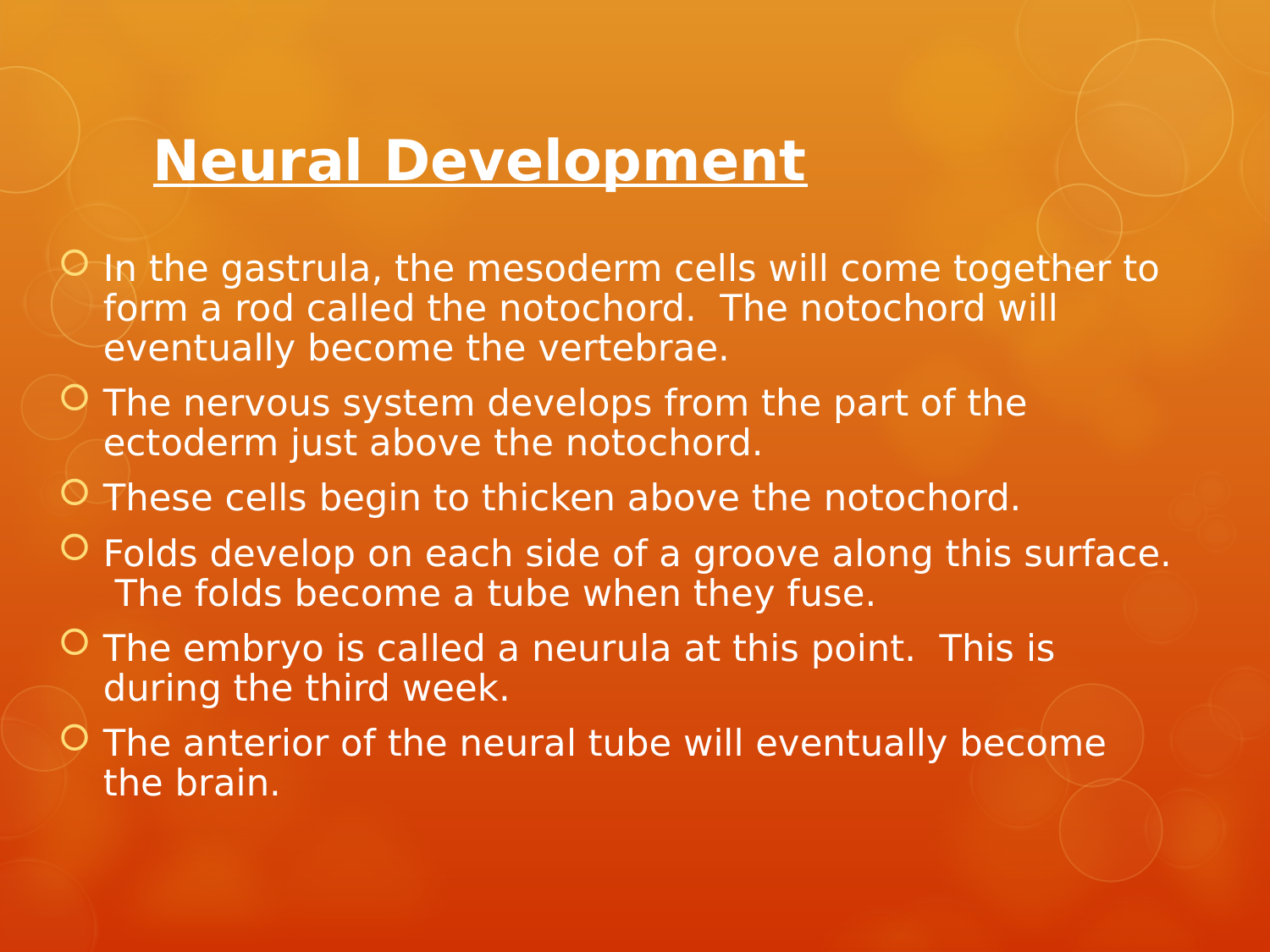

# Neural Development
In the gastrula, the mesoderm cells will come together to form a rod called the notochord.  The notochord will eventually become the vertebrae.
The nervous system develops from the part of the ectoderm just above the notochord.
These cells begin to thicken above the notochord.
Folds develop on each side of a groove along this surface.  The folds become a tube when they fuse.
The embryo is called a neurula at this point.  This is during the third week.
The anterior of the neural tube will eventually become the brain.